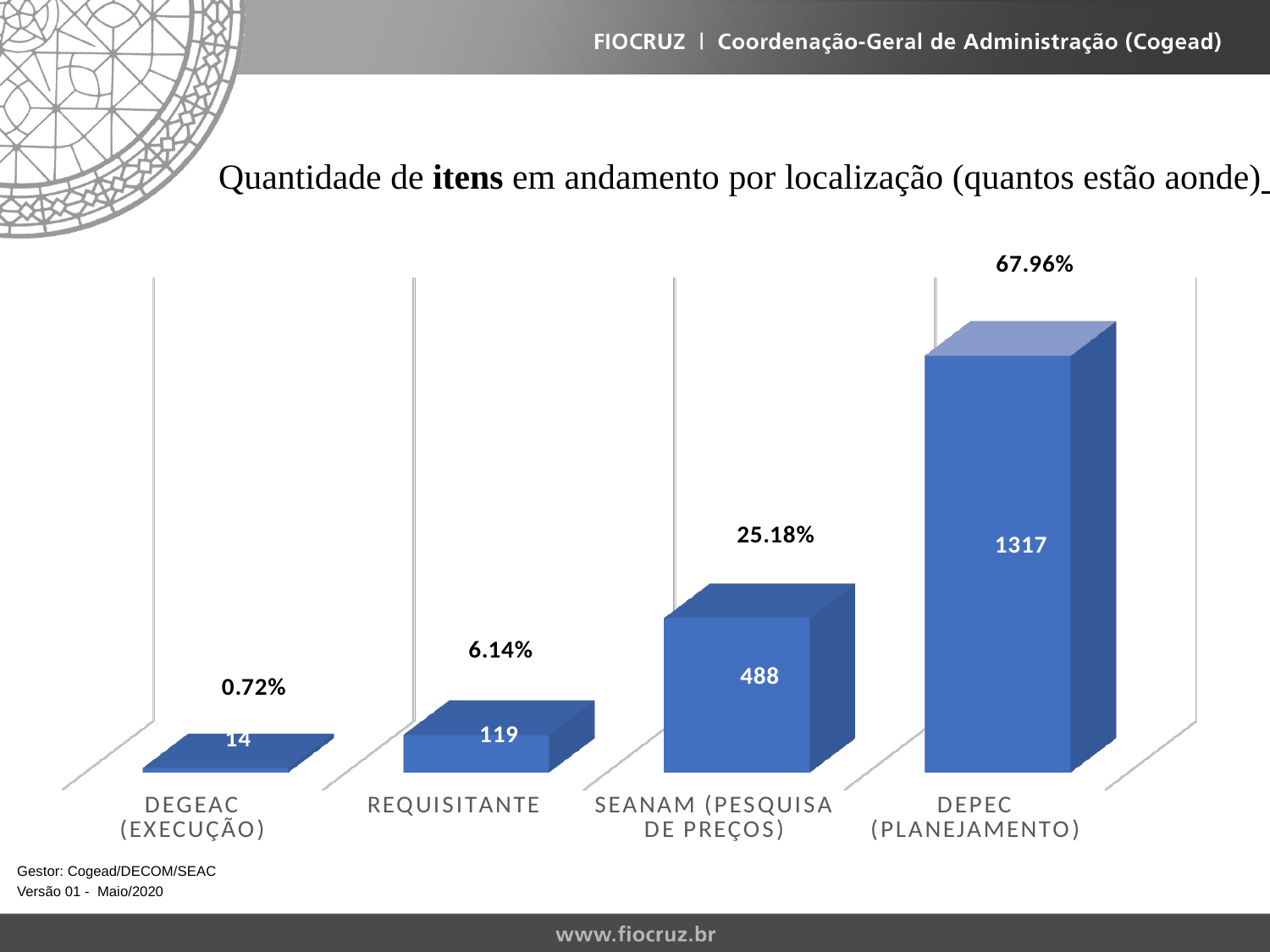

Quantidade de itens em andamento por localização (quantos estão aonde)

[unsupported chart]

Gestor: Cogead/DECOM/SEAC
Versão 01 -  Maio/2020